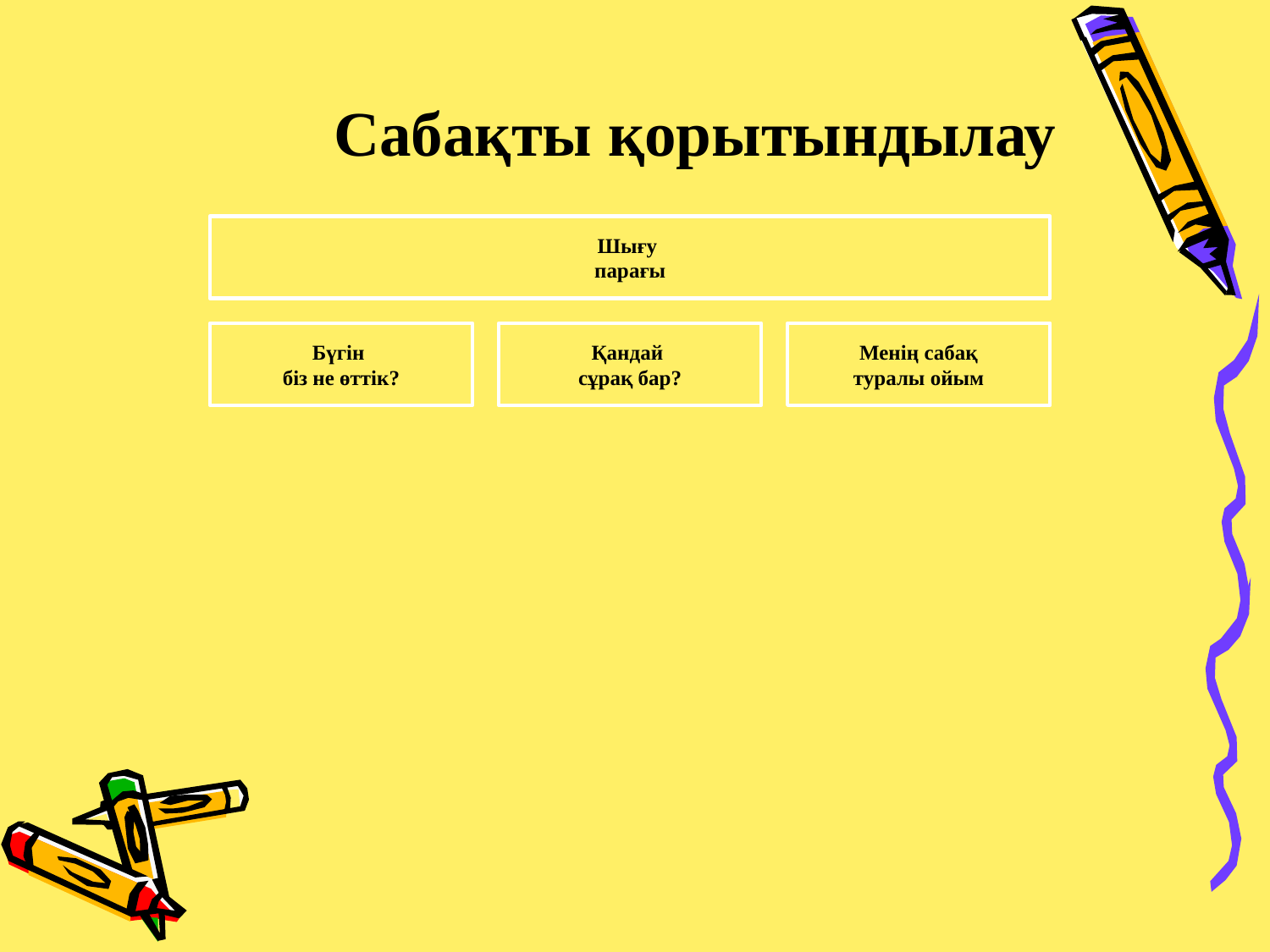

Сабақты қорытындылау
Шығу
парағы
Бүгін
біз не өттік?
Қандай
сұрақ бар?
Менің сабақ
туралы ойым